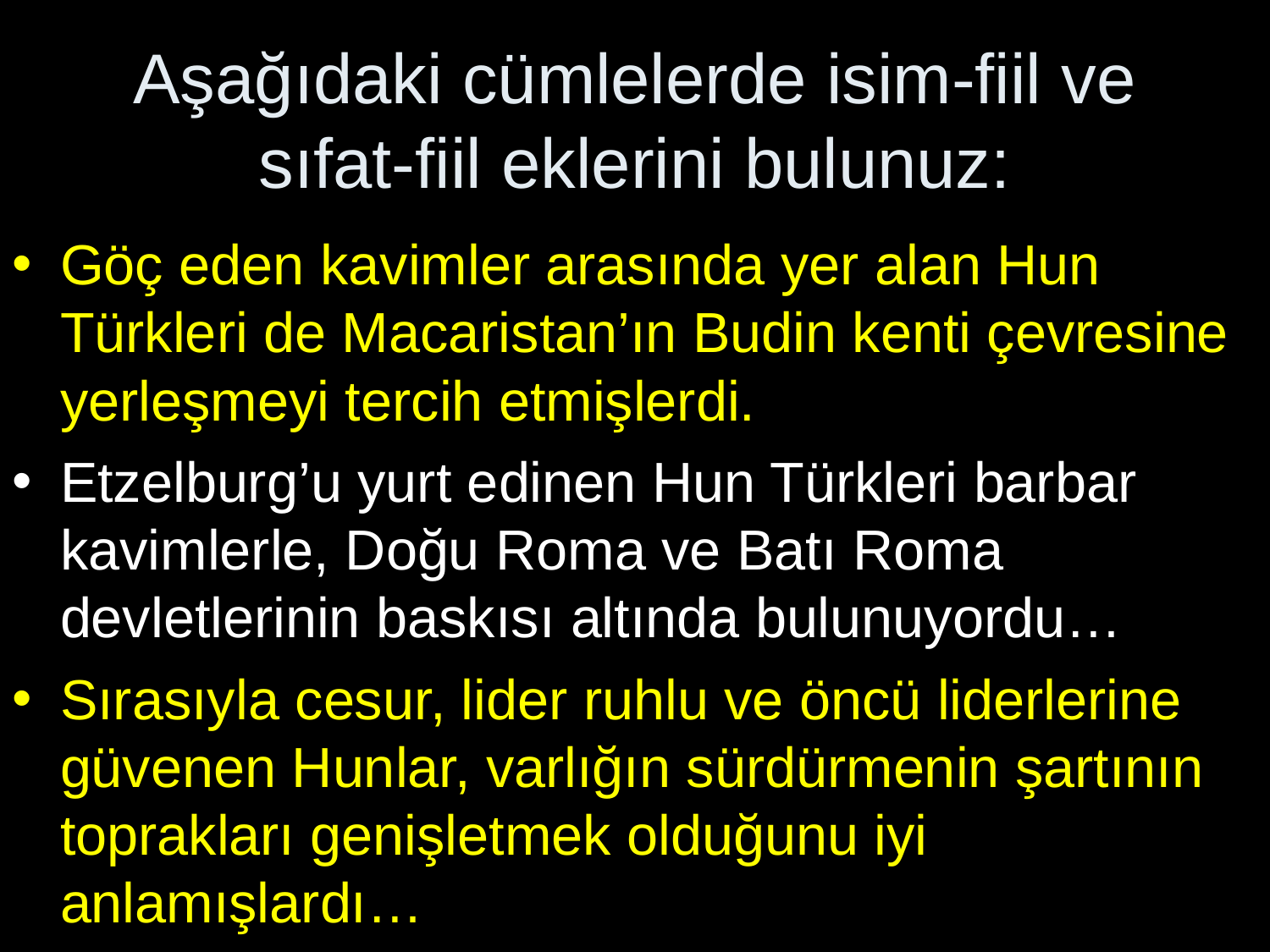

# Aşağıdaki cümlelerde isim-fiil ve sıfat-fiil eklerini bulunuz:
Göç eden kavimler arasında yer alan Hun Türkleri de Macaristan’ın Budin kenti çevresine yerleşmeyi tercih etmişlerdi.
Etzelburg’u yurt edinen Hun Türkleri barbar kavimlerle, Doğu Roma ve Batı Roma devletlerinin baskısı altında bulunuyordu…
Sırasıyla cesur, lider ruhlu ve öncü liderlerine güvenen Hunlar, varlığın sürdürmenin şartının toprakları genişletmek olduğunu iyi anlamışlardı…